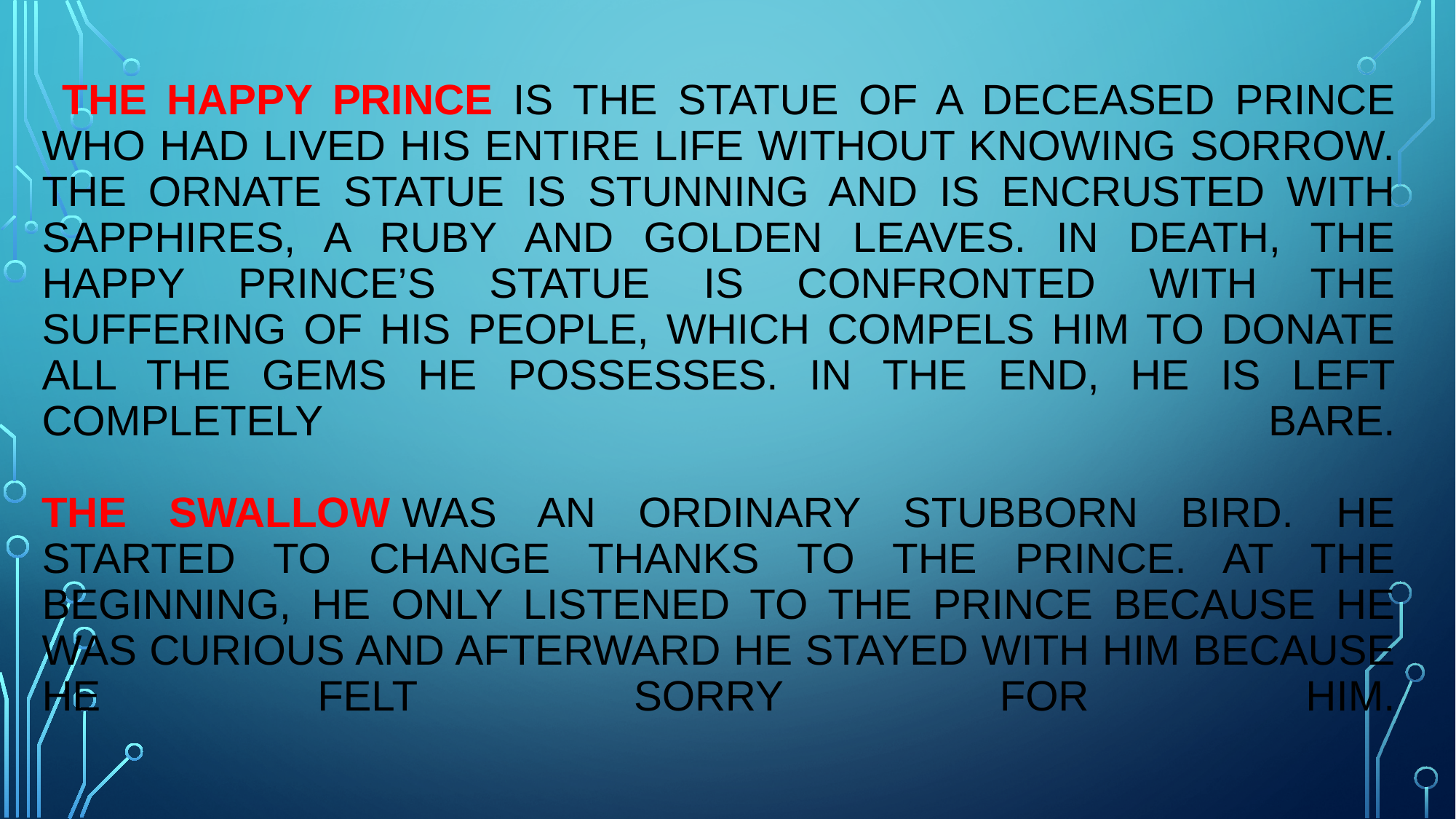

# The Happy Prince is the statue of a deceased prince who had lived his entire life without knowing sorrow. The ornate statue is stunning and is encrusted with sapphires, a ruby and golden leaves. In death, the Happy Prince’s statue is confronted with the suffering of his people, which compels him to donate all the gems he possesses. In the end, he is left completely bare. The swallow was an ordinary stubborn bird. He started to change thanks to the prince. At the beginning, he only listened to the prince because he was curious and afterward he stayed with him because he felt sorry for him.